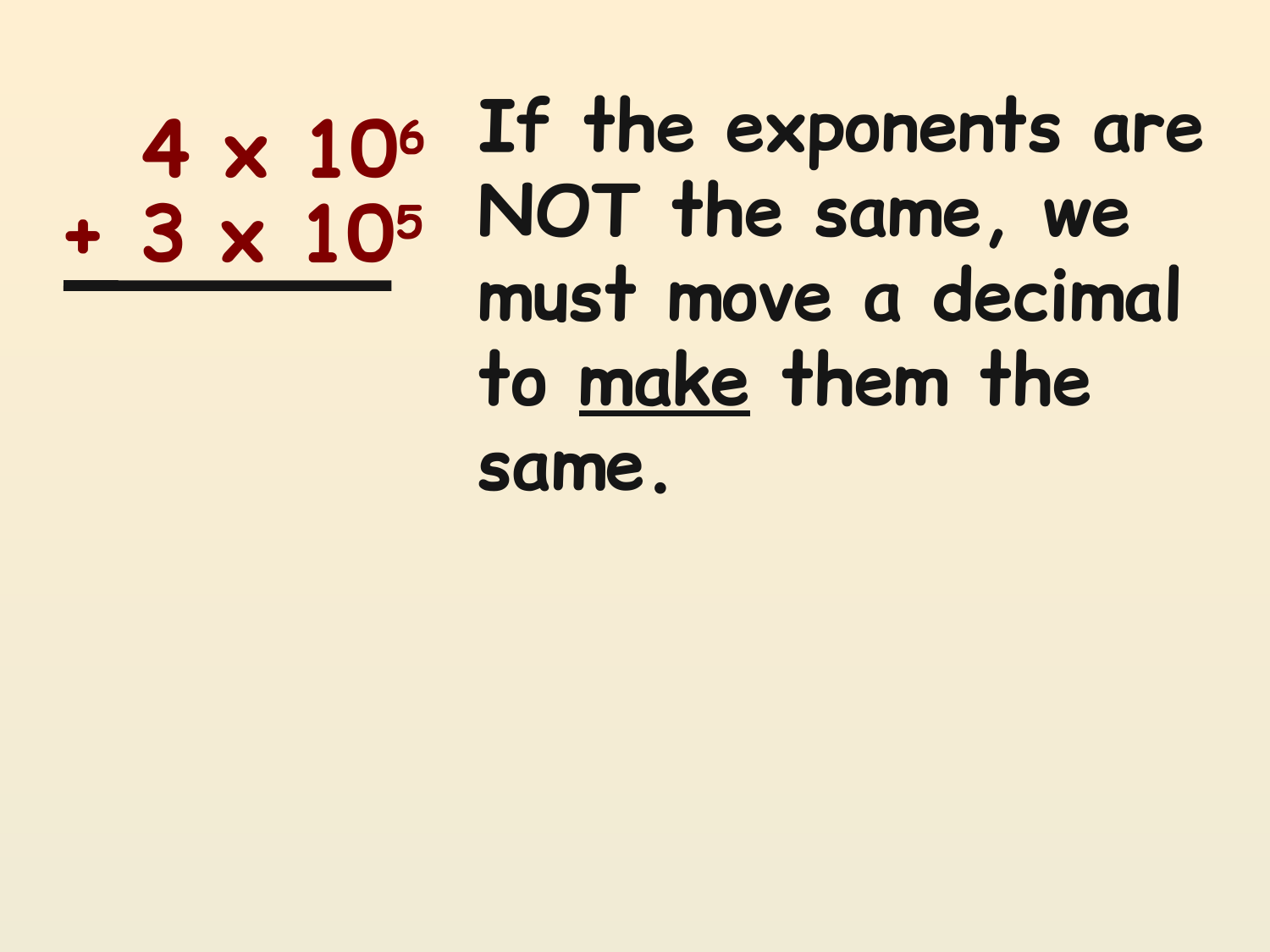

If the exponents are NOT the same, we must move a decimal to make them the same.
4 x 106
+ 3 x 105